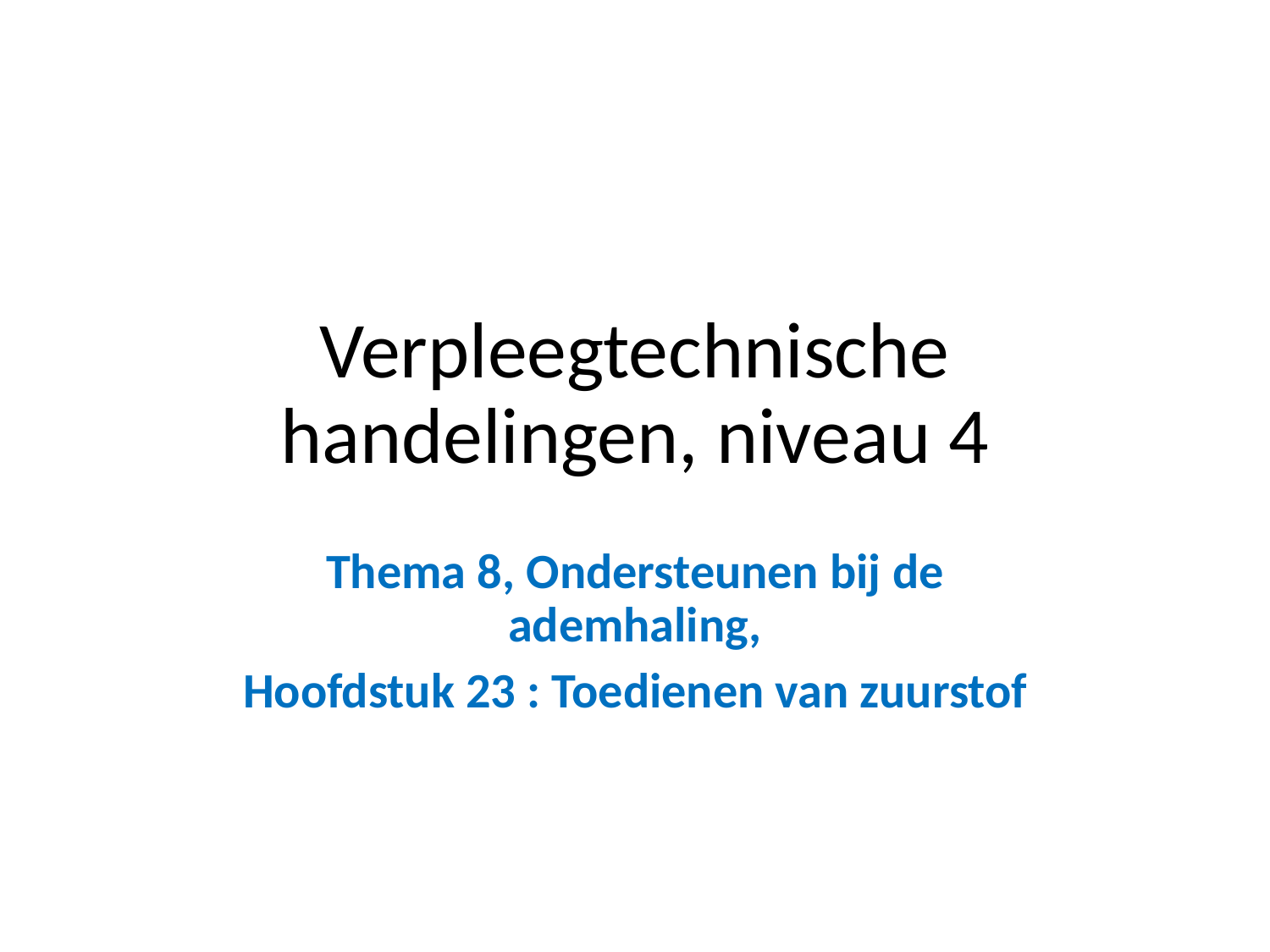

# Verpleegtechnische handelingen, niveau 4
Thema 8, Ondersteunen bij de ademhaling,
Hoofdstuk 23 : Toedienen van zuurstof